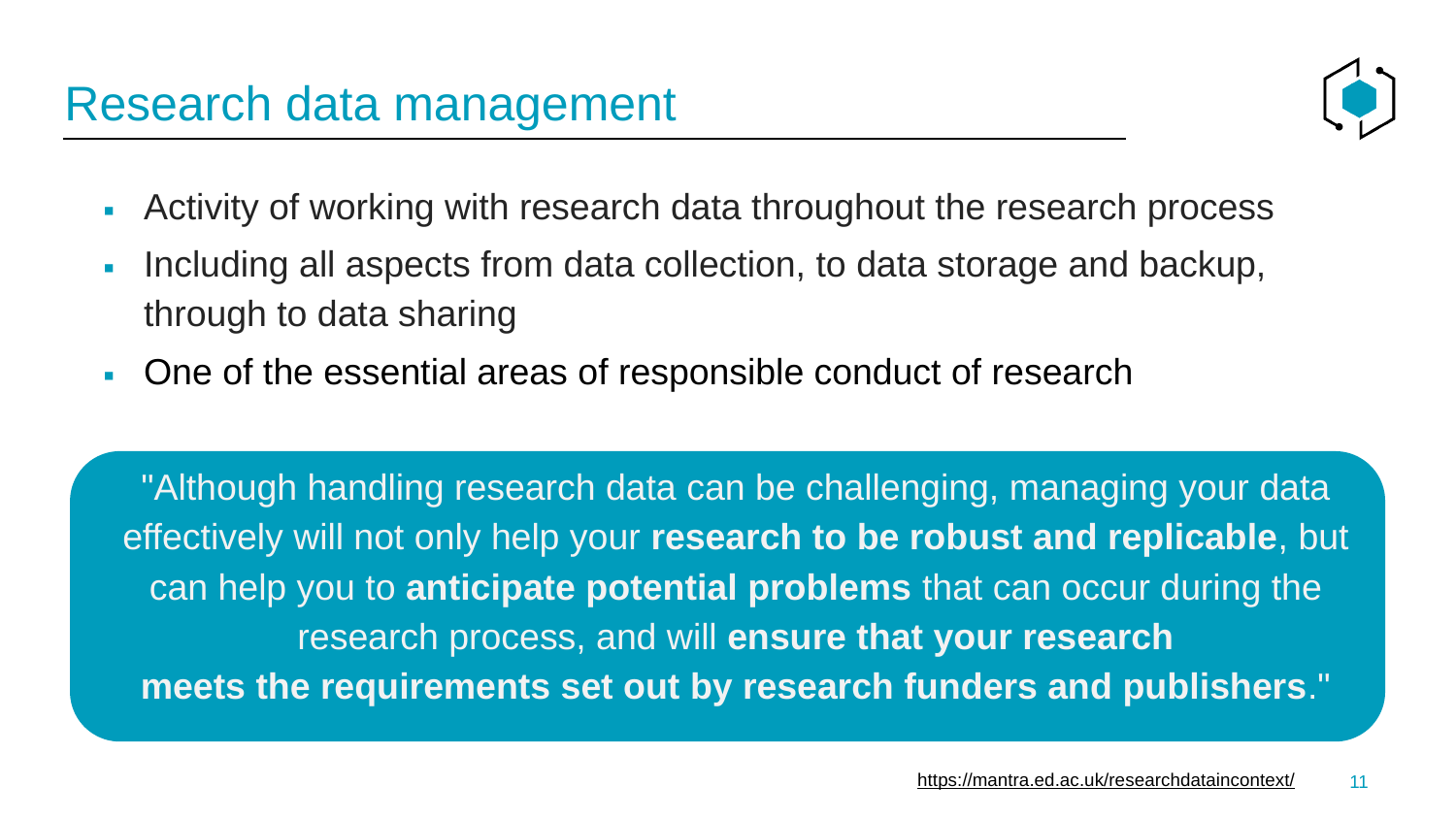

# Research data management
Activity of working with research data throughout the research process
Including all aspects from data collection, to data storage and backup, through to data sharing
One of the essential areas of responsible conduct of research

"Although handling research data can be challenging, managing your data effectively will not only help your research to be robust and replicable, but can help you to anticipate potential problems that can occur during the research process, and will ensure that your research
meets the requirements set out by research funders and publishers."

11
https://mantra.ed.ac.uk/researchdataincontext/